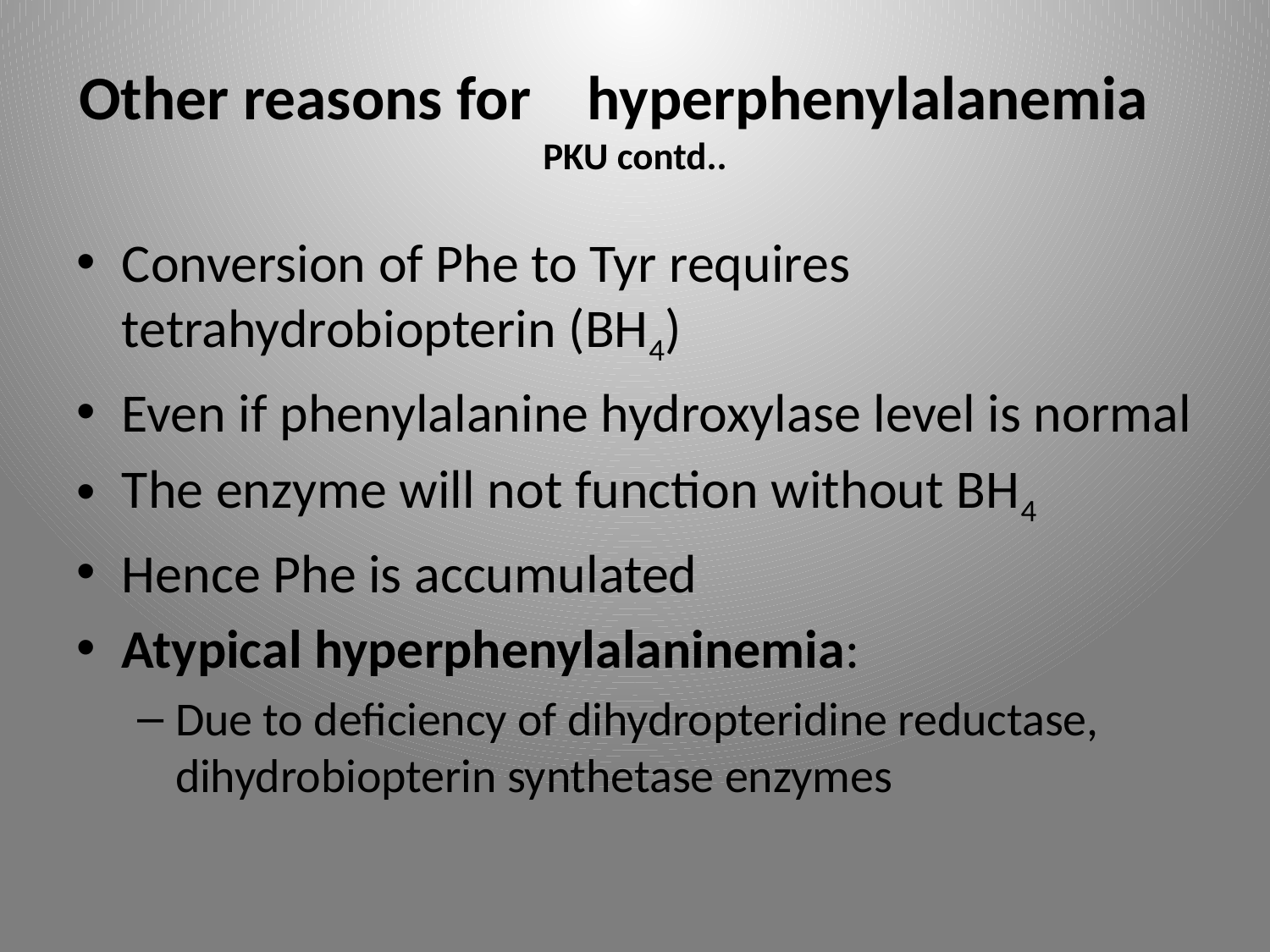

# Other reasons for    hyperphenylalanemia    PKU contd..
Conversion of Phe to Tyr requires tetrahydrobiopterin (BH4)
Even if phenylalanine hydroxylase level is normal
The enzyme will not function without BH4
Hence Phe is accumulated
Atypical hyperphenylalaninemia:
Due to deficiency of dihydropteridine reductase, dihydrobiopterin synthetase enzymes